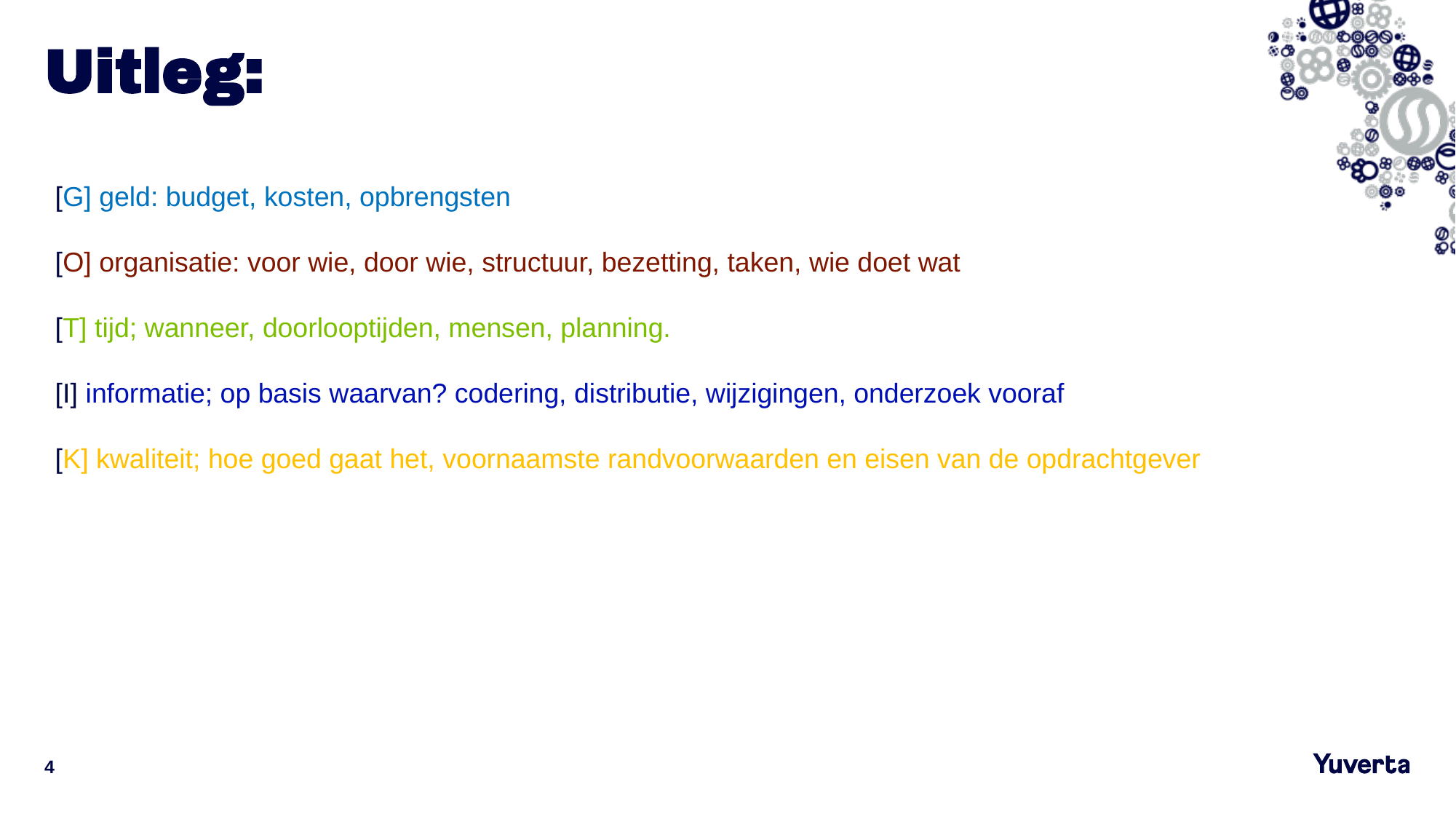

# Uitleg:
[G] geld: budget, kosten, opbrengsten

[O] organisatie: voor wie, door wie, structuur, bezetting, taken, wie doet wat

[T] tijd; wanneer, doorlooptijden, mensen, planning.

[I] informatie; op basis waarvan? codering, distributie, wijzigingen, onderzoek vooraf

[K] kwaliteit; hoe goed gaat het, voornaamste randvoorwaarden en eisen van de opdrachtgever

4
20-9-2023